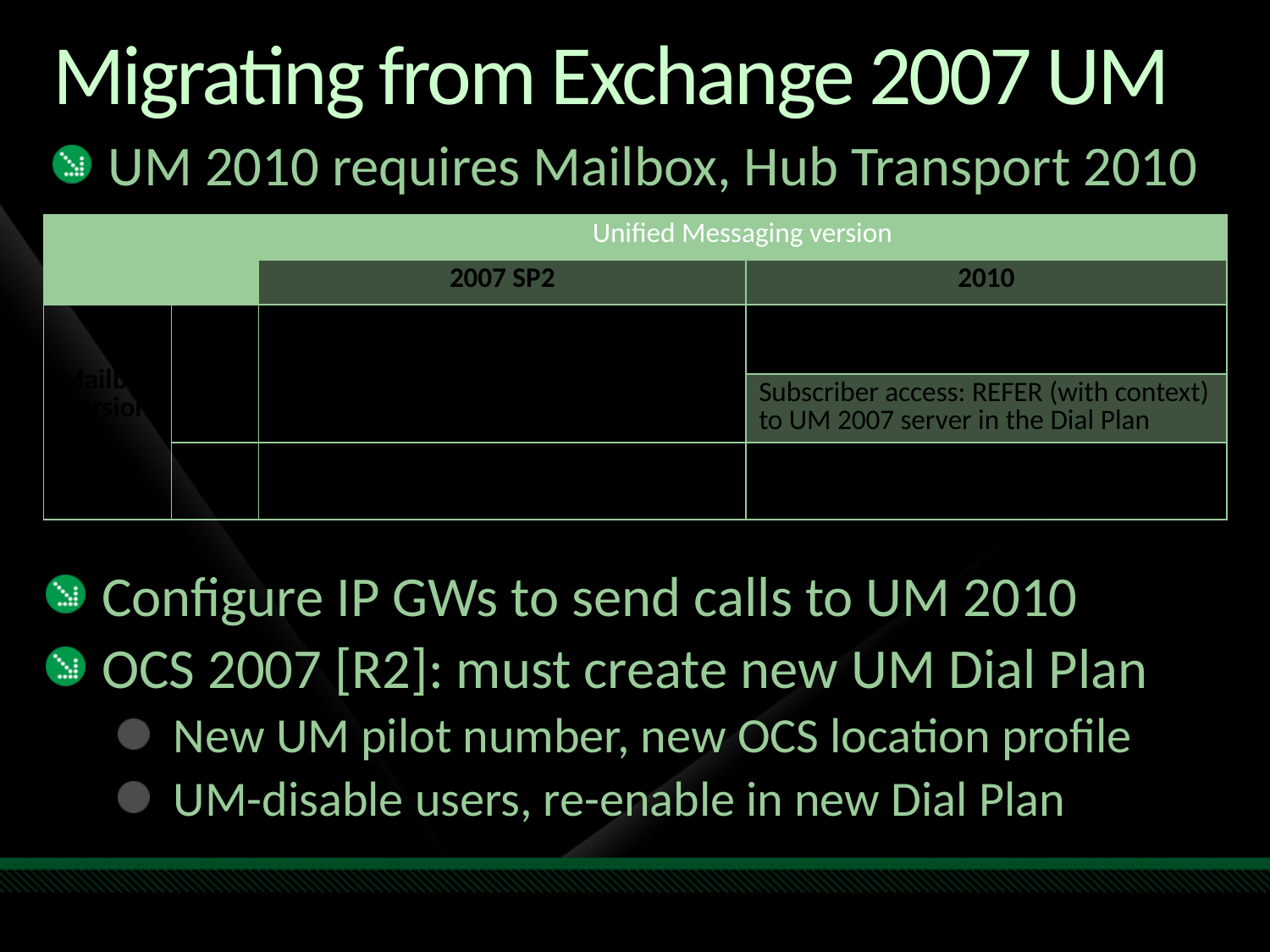

# Migrating from Exchange 2007 UM
UM 2010 requires Mailbox, Hub Transport 2010
|  |  | Unified Messaging version |  |
| --- | --- | --- | --- |
|  |  | 2007 SP2 | 2010 |
| Mailbox version | 2007 SP2 | UM “just works” for the enabled users. | Call answer: 302 (redirect on INVITE) to UM 2007 server in the Dial Plan |
|  |  |  | Subscriber access: REFER (with context) to UM 2007 server in the Dial Plan |
|  | 2010 | Not supported. Need at least one UM 2010 server in the Dial Plan. | UM “just works” for the enabled users. |
Configure IP GWs to send calls to UM 2010
OCS 2007 [R2]: must create new UM Dial Plan
New UM pilot number, new OCS location profile
UM-disable users, re-enable in new Dial Plan